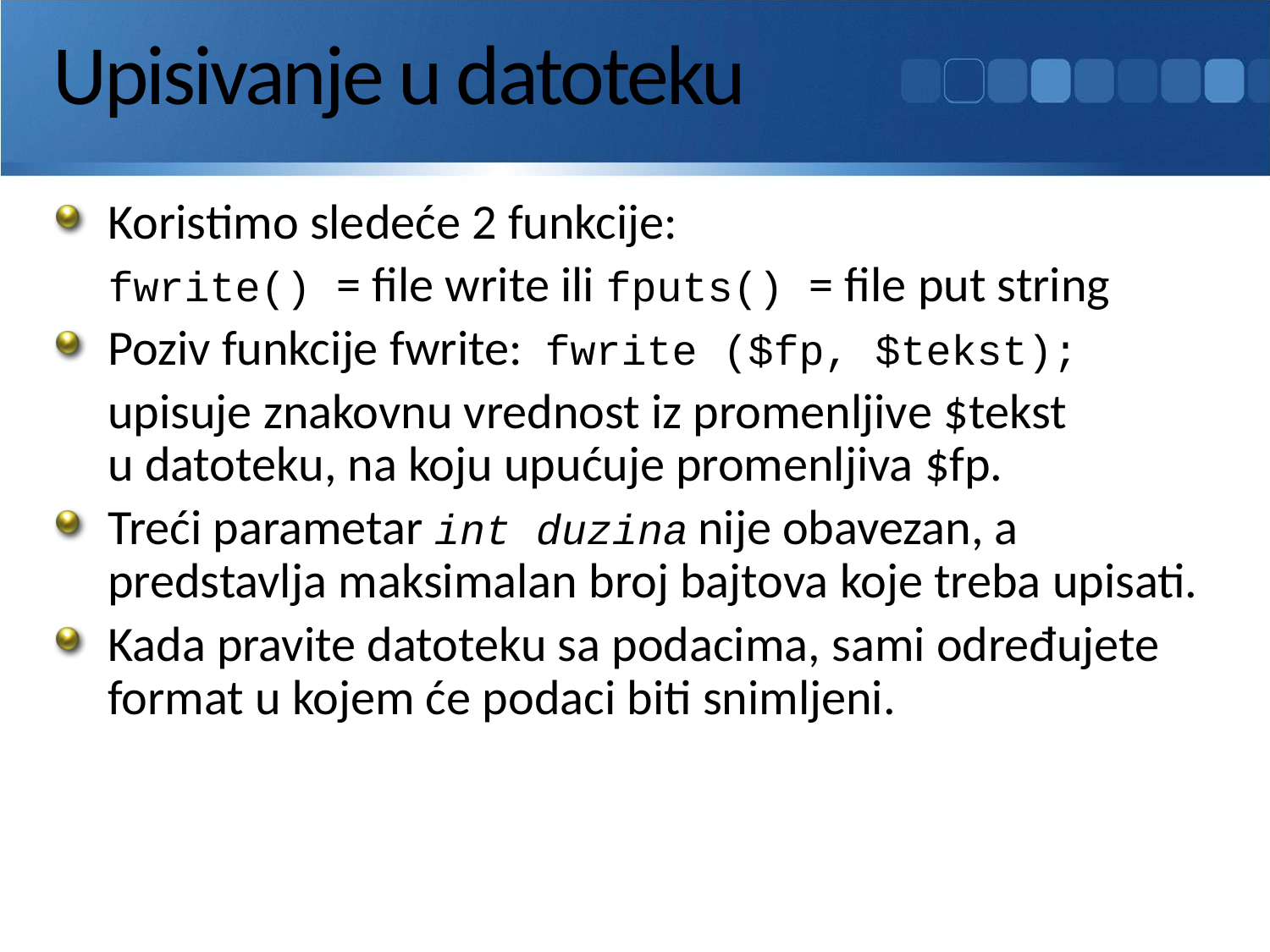

# Upisivanje u datoteku
Koristimo sledeće 2 funkcije:
	fwrite() = file write ili fputs() = file put string
Poziv funkcije fwrite:  fwrite ($fp, $tekst);
	upisuje znakovnu vrednost iz promenljivе $tekst
u datoteku, na koju upućuje promenljiva $fp.
Treći parametar int duzina nije obavezan, a predstavlja maksimalan broj bajtova koje treba upisati.
Kada pravite datoteku sa podacima, sami određujete format u kojem će podaci biti snimljeni.
Rad sa datotekama
125